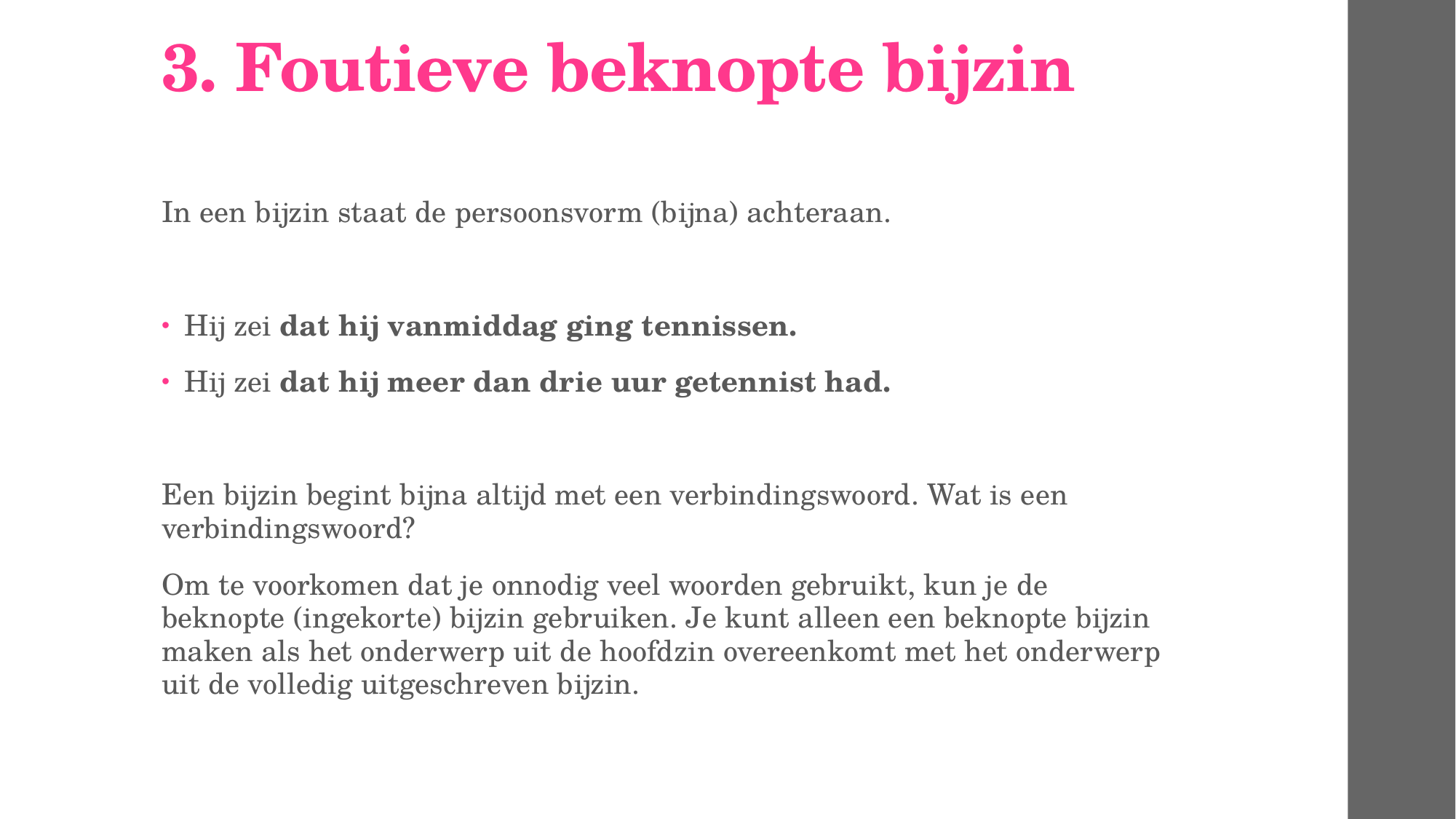

# 3. Foutieve beknopte bijzin
In een bijzin staat de persoonsvorm (bijna) achteraan.

Hij zei dat hij vanmiddag ging tennissen.
Hij zei dat hij meer dan drie uur getennist had.

Een bijzin begint bijna altijd met een verbindingswoord. Wat is een verbindingswoord?
Om te voorkomen dat je onnodig veel woorden gebruikt, kun je de beknopte (ingekorte) bijzin gebruiken. Je kunt alleen een beknopte bijzin maken als het onderwerp uit de hoofdzin overeenkomt met het onderwerp uit de volledig uitgeschreven bijzin.